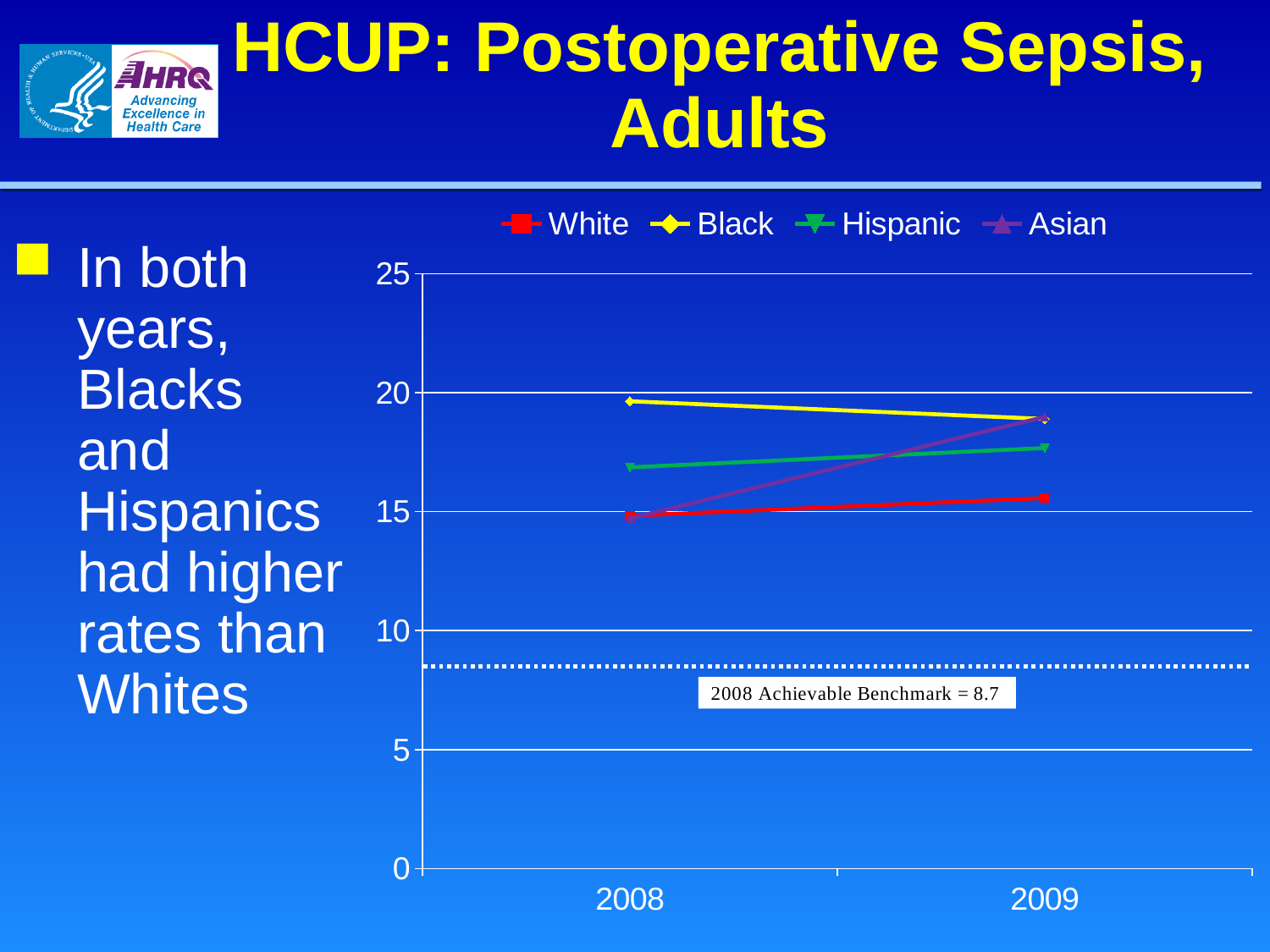

# HCUP: Postoperative Sepsis, Adults

### Chart

| Category | White | Black | Hispanic | Asian |
|---|---|---|---|---|
| 2008 | 14.827 | 19.638000000000005 | 16.86 | 14.713000000000001 |
| 2009 | 15.57 | 18.896 | 17.672999999999988 | 18.981 |
In both years, Blacks and Hispanics had higher rates than Whites